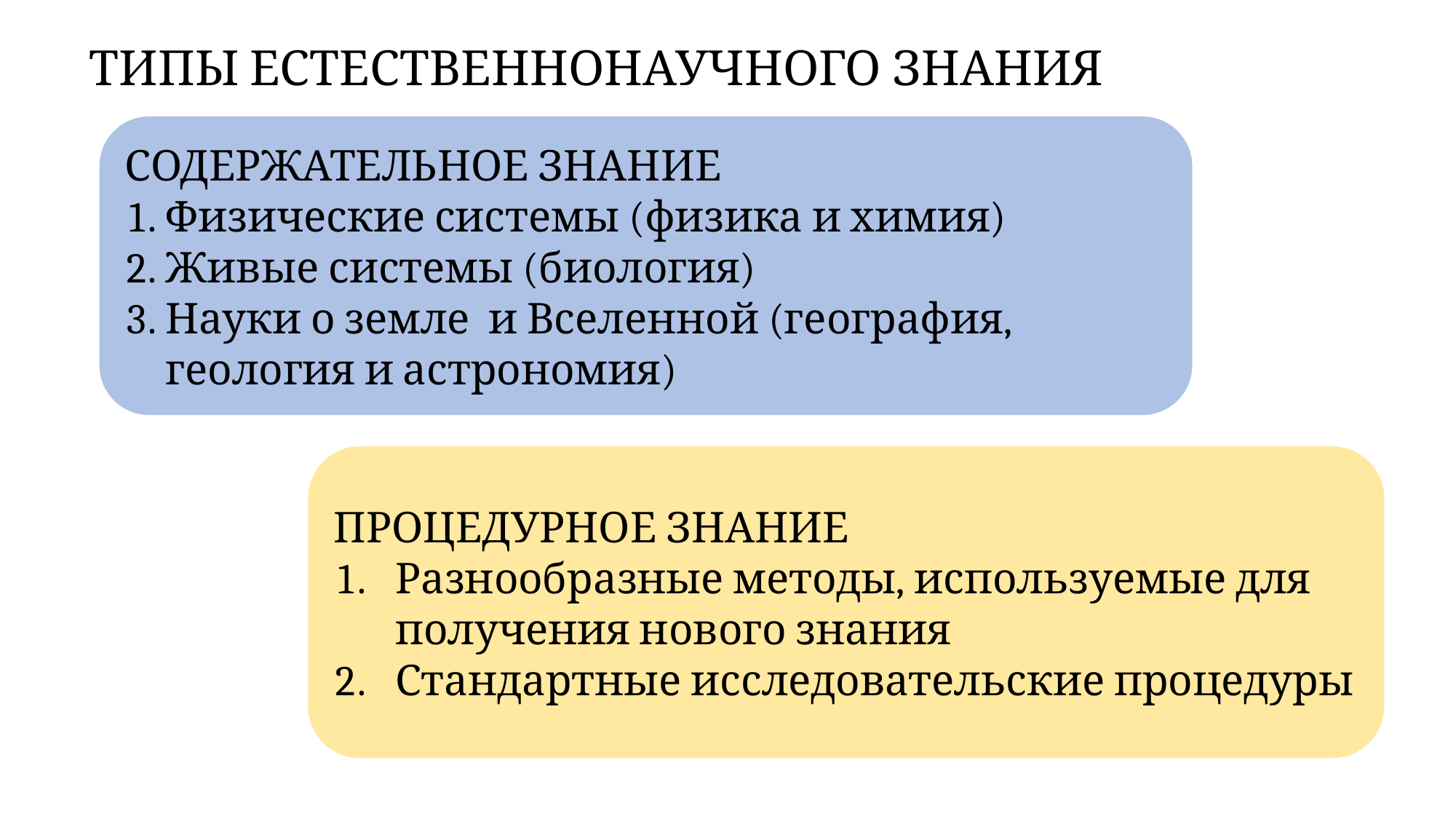

ТИПЫ ЕСТЕСТВЕННОНАУЧНОГО ЗНАНИЯ
СОДЕРЖАТЕЛЬНОЕ ЗНАНИЕ
Физические системы (физика и химия)
Живые системы (биология)
Науки о земле  и Вселенной (география, геология и астрономия)
ПРОЦЕДУРНОЕ ЗНАНИЕ
Разнообразные методы, используемые для получения нового знания
Стандартные исследовательские процедуры